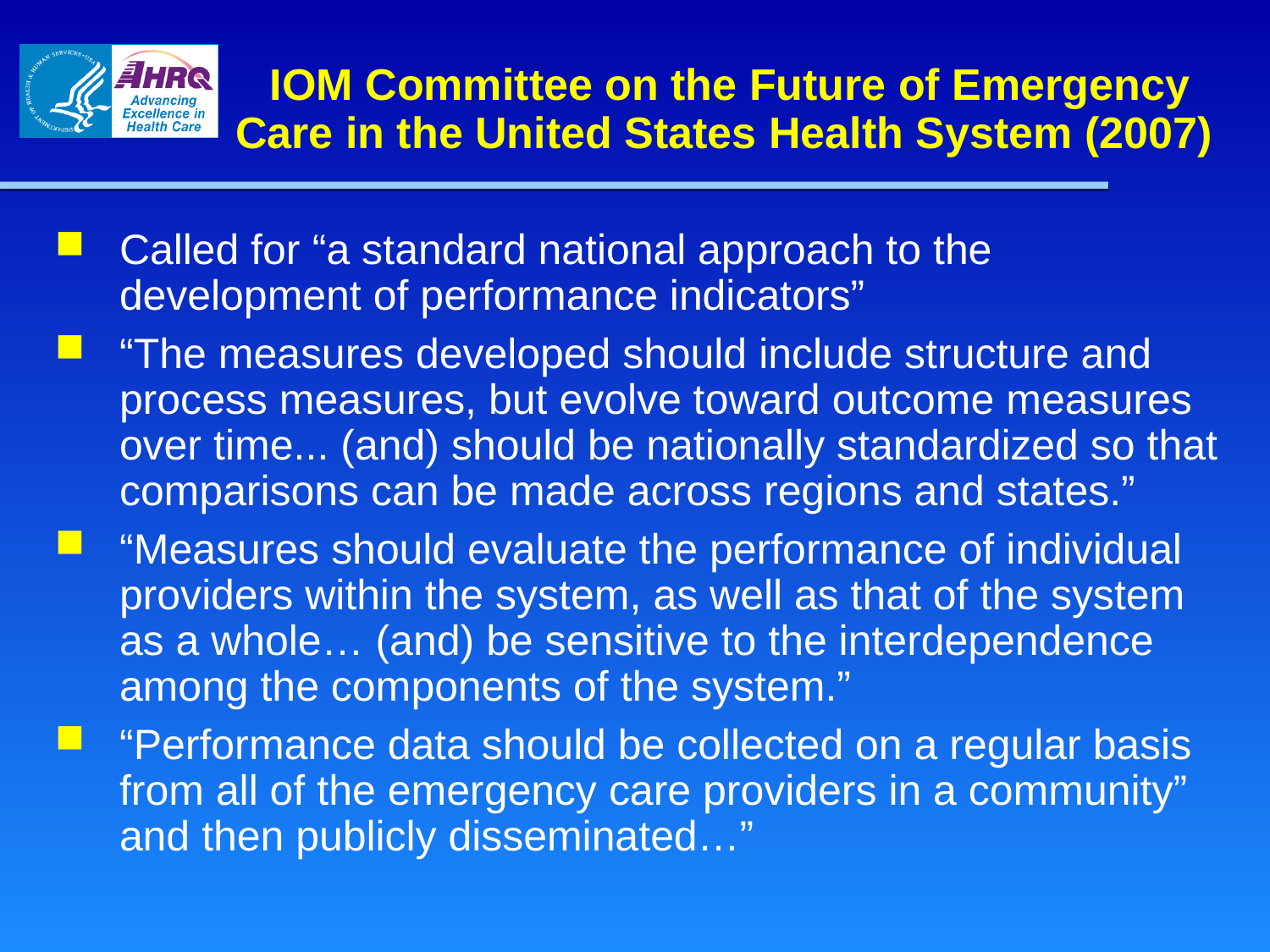

IOM Committee on the Future of Emergency Care in the United States Health System (2007)
Called for “a standard national approach to the development of performance indicators”
“The measures developed should include structure and process measures, but evolve toward outcome measures over time... (and) should be nationally standardized so that comparisons can be made across regions and states.”
“Measures should evaluate the performance of individual providers within the system, as well as that of the system as a whole… (and) be sensitive to the interdependence among the components of the system.”
“Performance data should be collected on a regular basis from all of the emergency care providers in a community” and then publicly disseminated…”